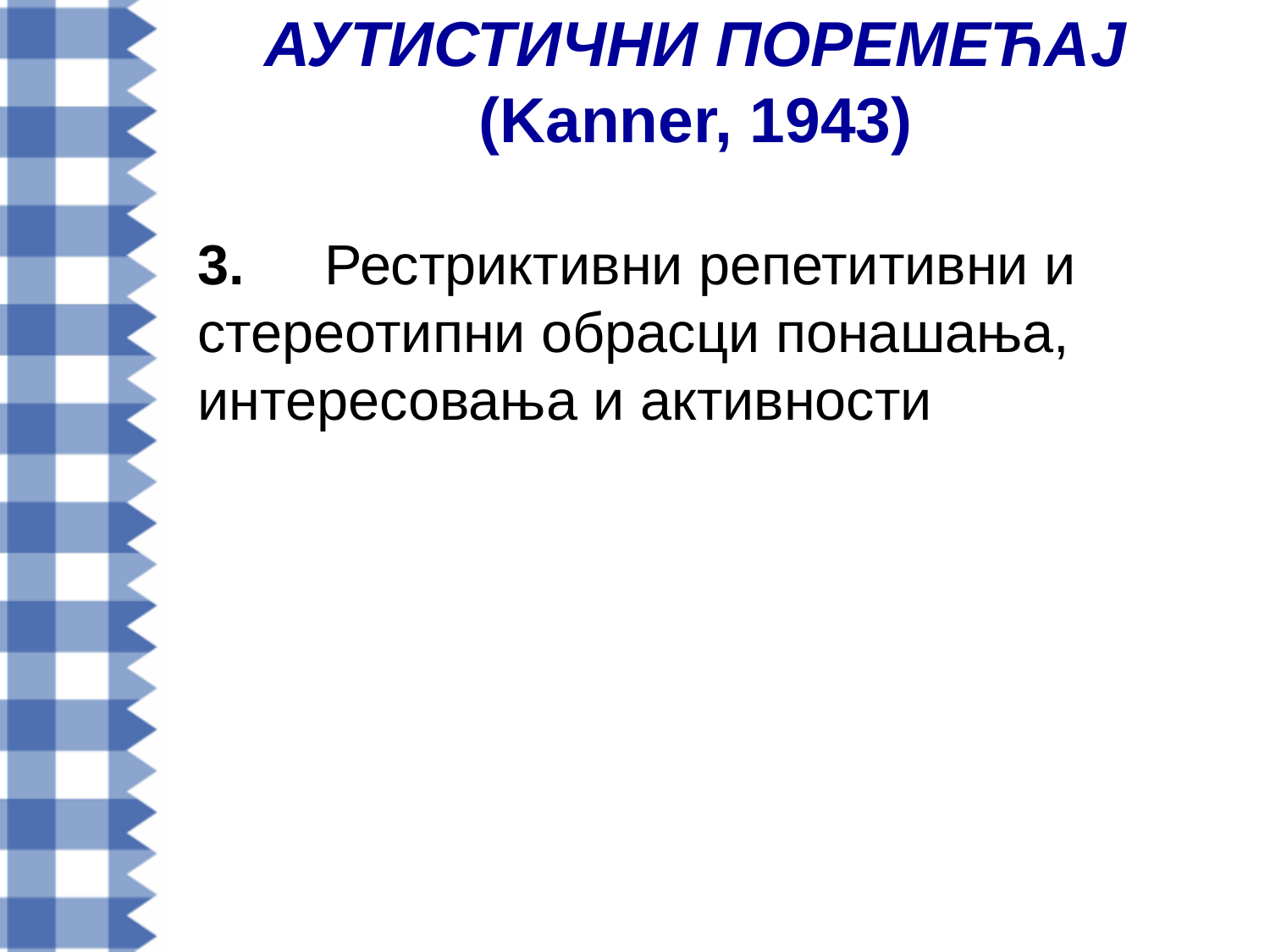

# АУТИСТИЧНИ ПОРЕМЕЋАЈ (Kanner, 1943)
3.	Рестриктивни репетитивни и стереотипни обрасци понашања, интересовања и активности